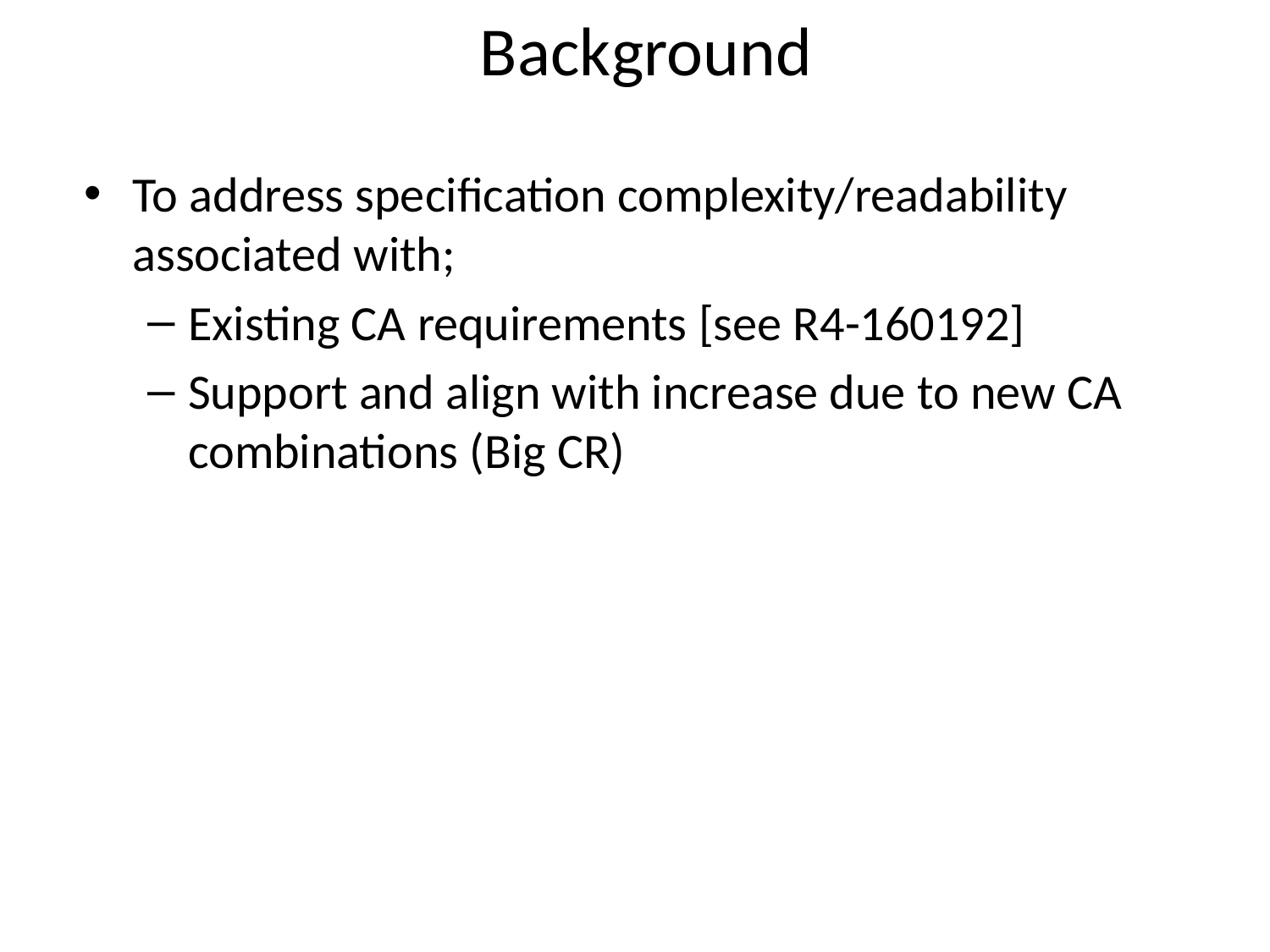

# Background
To address specification complexity/readability associated with;
Existing CA requirements [see R4-160192]
Support and align with increase due to new CA combinations (Big CR)